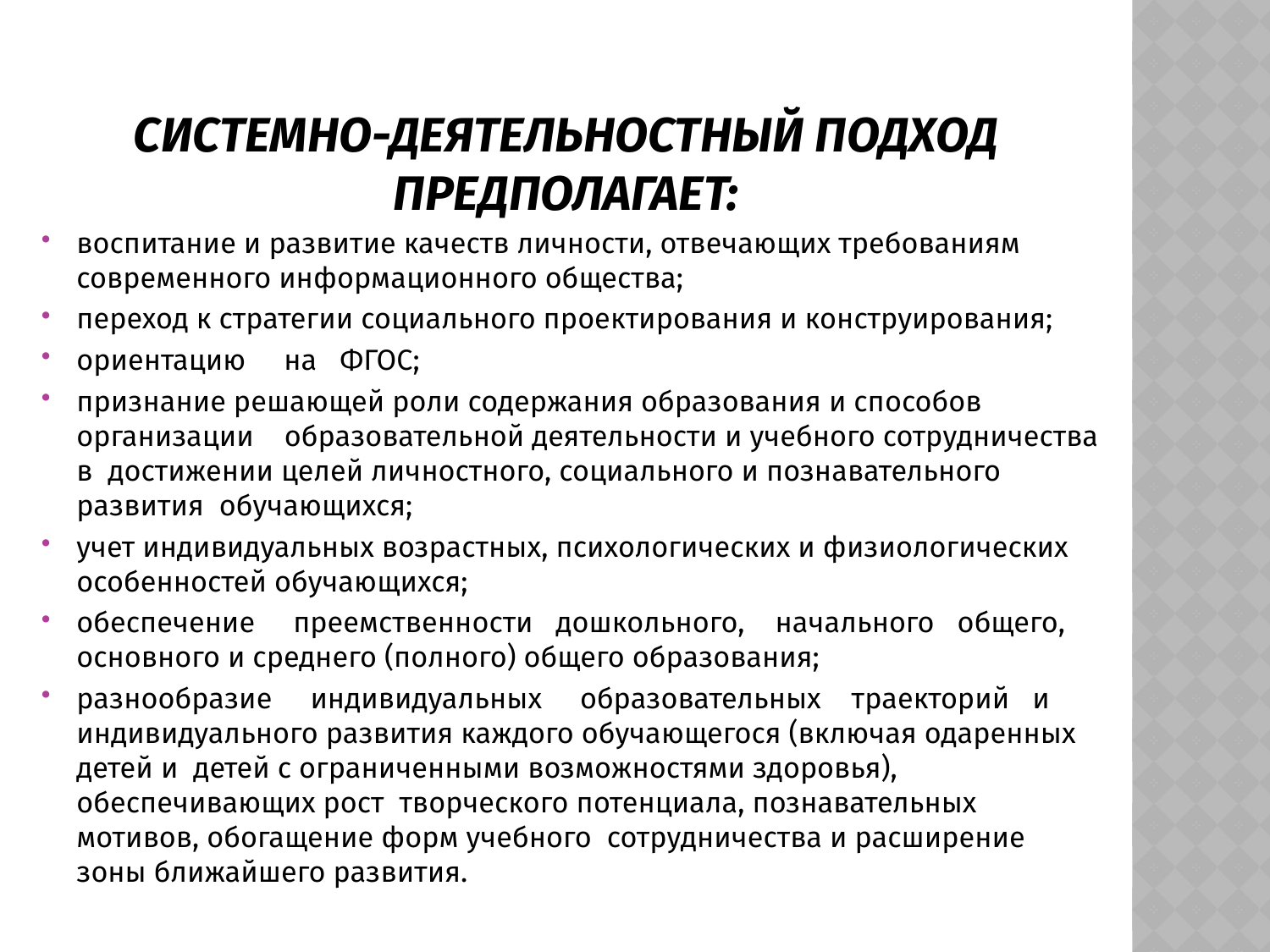

# Системно-деятельностный подход предполагает:
воспитание и развитие качеств личности, отвечающих требованиям современного информационного общества;
переход к стратегии социального проектирования и конструирования;
ориентацию     на   ФГОС;
признание решающей роли содержания образования и способов  организации    образовательной деятельности и учебного сотрудничества в  достижении целей личностного, социального и познавательного развития  обучающихся;
учет индивидуальных возрастных, психологических и физиологических  особенностей обучающихся;
обеспечение     преемственности   дошкольного,    начального   общего,  основного и среднего (полного) общего образования;
разнообразие     индивидуальных     образовательных    траекторий   и  индивидуального развития каждого обучающегося (включая одаренных детей и  детей с ограниченными возможностями здоровья), обеспечивающих рост  творческого потенциала, познавательных мотивов, обогащение форм учебного  сотрудничества и расширение зоны ближайшего развития.